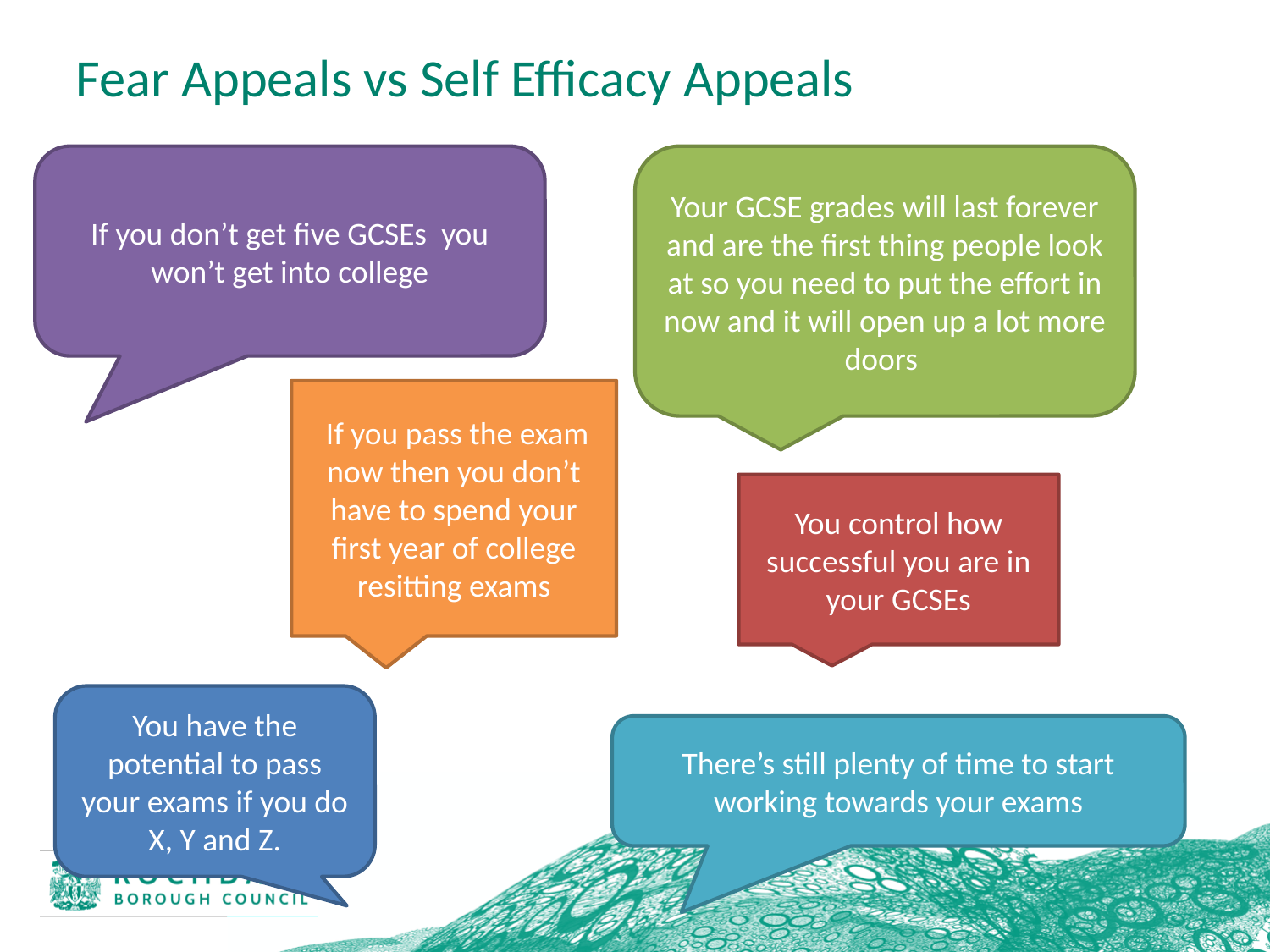

# Fear Appeals vs Self Efficacy Appeals
If you don’t get five GCSEs  you won’t get into college
Your GCSE grades will last forever and are the first thing people look at so you need to put the effort in now and it will open up a lot more doors

 If you pass the exam now then you don’t have to spend your first year of college resitting exams
You control how successful you are in your GCSEs
You have the potential to pass your exams if you do X, Y and Z.
There’s still plenty of time to start working towards your exams